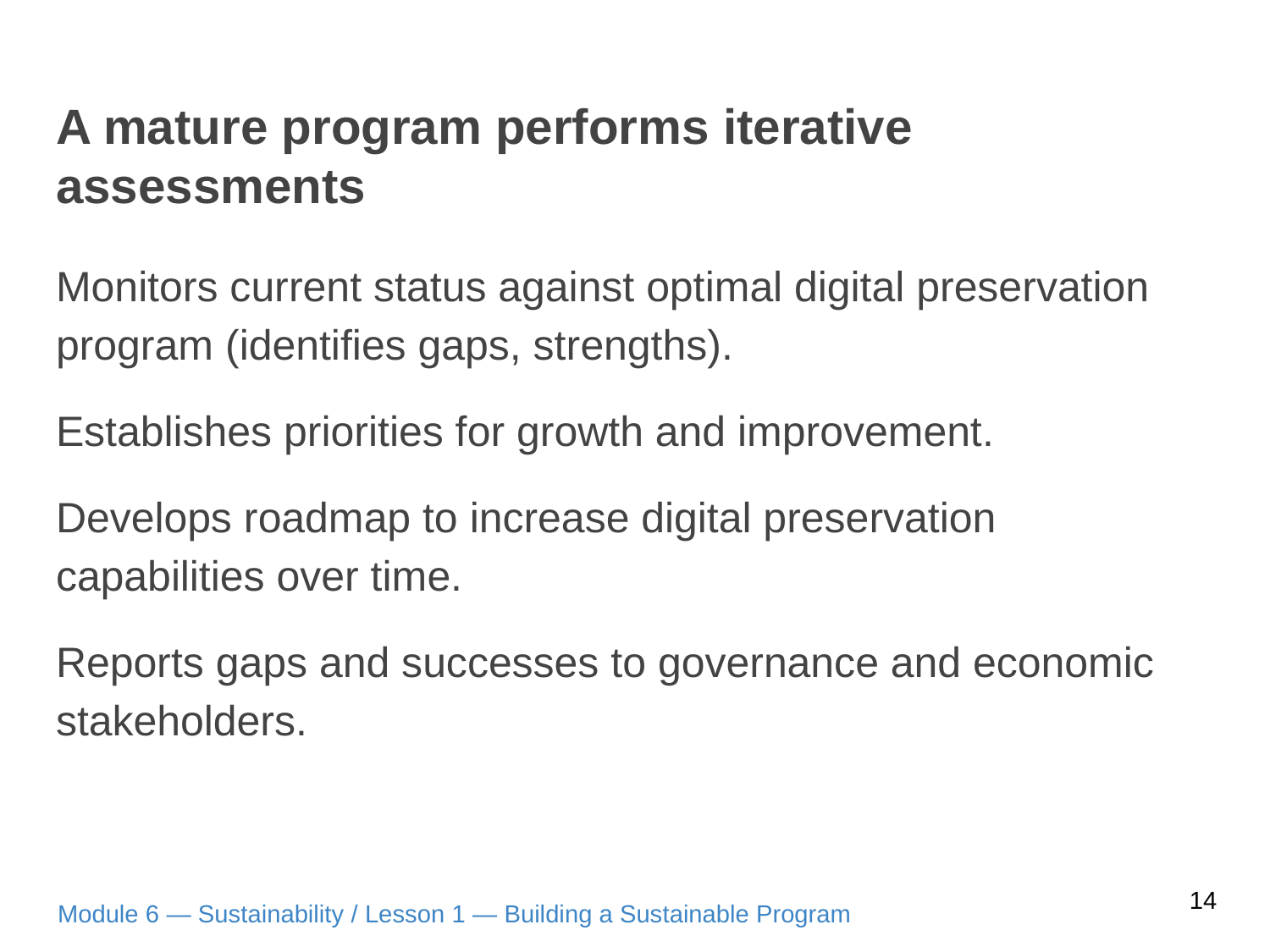

# A mature program performs iterative assessments
Monitors current status against optimal digital preservation program (identifies gaps, strengths).
Establishes priorities for growth and improvement.
Develops roadmap to increase digital preservation capabilities over time.
Reports gaps and successes to governance and economic stakeholders.
14
Module 6 — Sustainability / Lesson 1 — Building a Sustainable Program